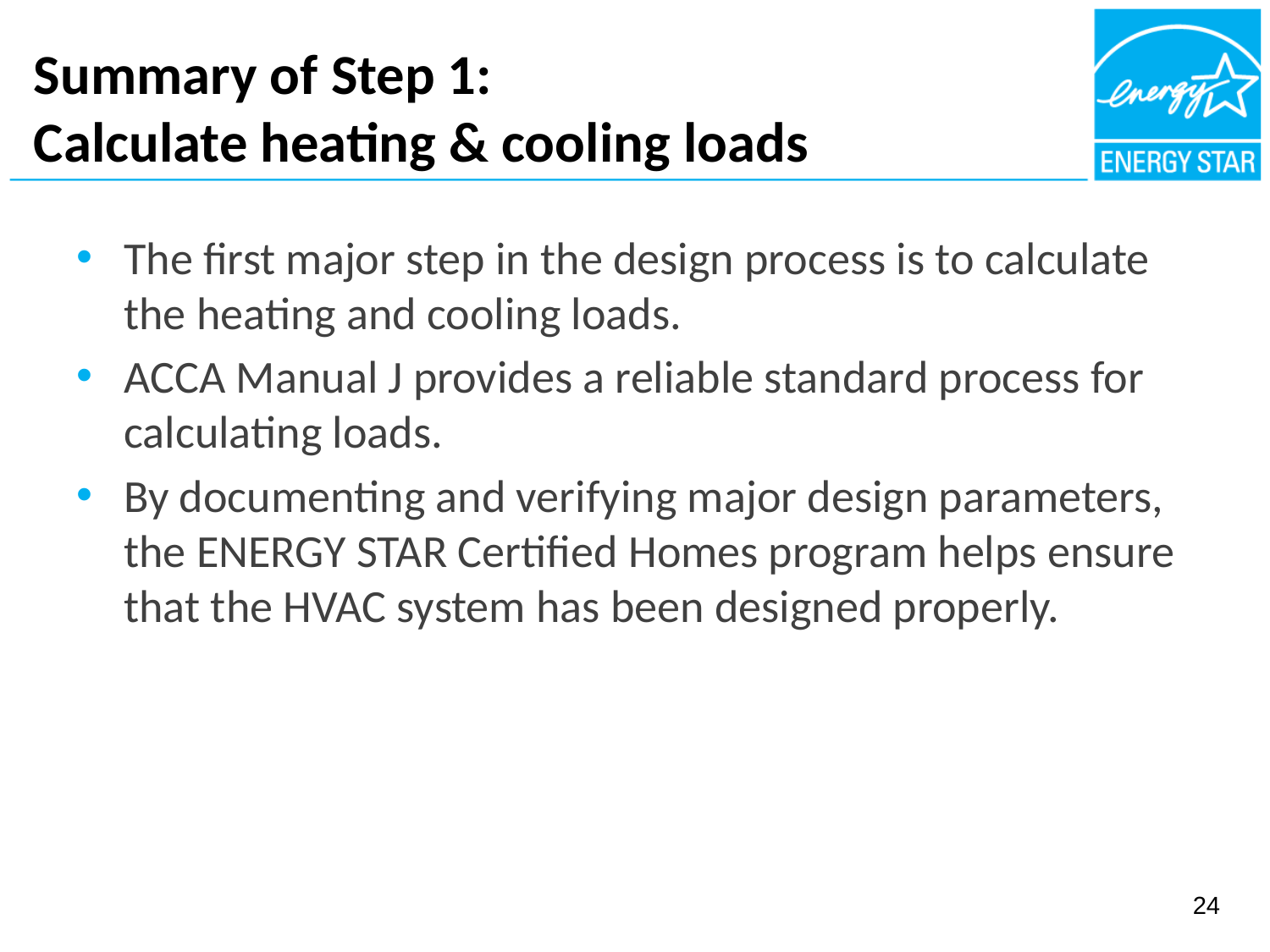

# Summary of Step 1: Calculate heating & cooling loads
The first major step in the design process is to calculate the heating and cooling loads.
ACCA Manual J provides a reliable standard process for calculating loads.
By documenting and verifying major design parameters, the ENERGY STAR Certified Homes program helps ensure that the HVAC system has been designed properly.

24